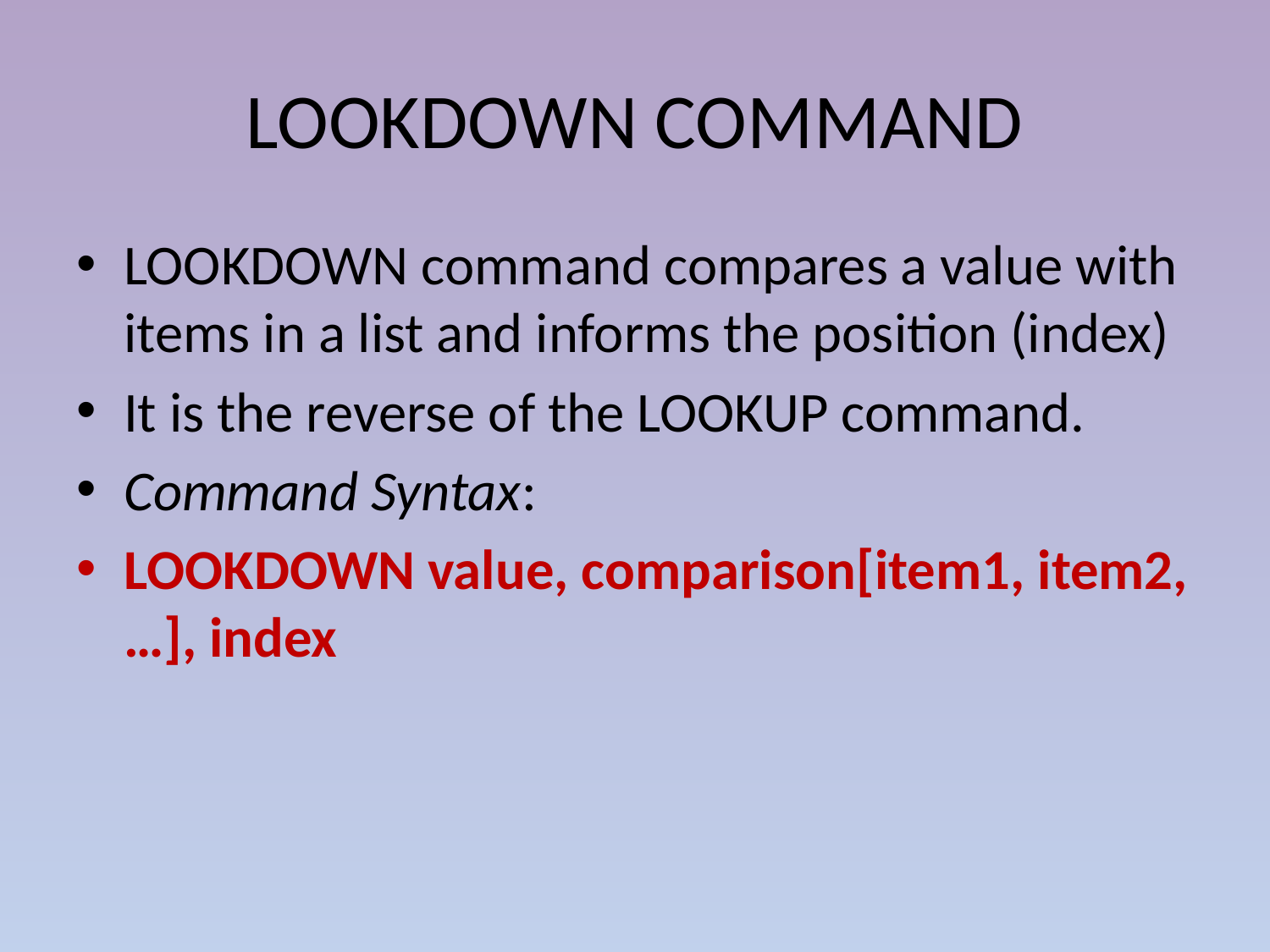

# LOOKDOWN COMMAND
LOOKDOWN command compares a value with items in a list and informs the position (index)
It is the reverse of the LOOKUP command.
Command Syntax:
LOOKDOWN value, comparison[item1, item2,…], index